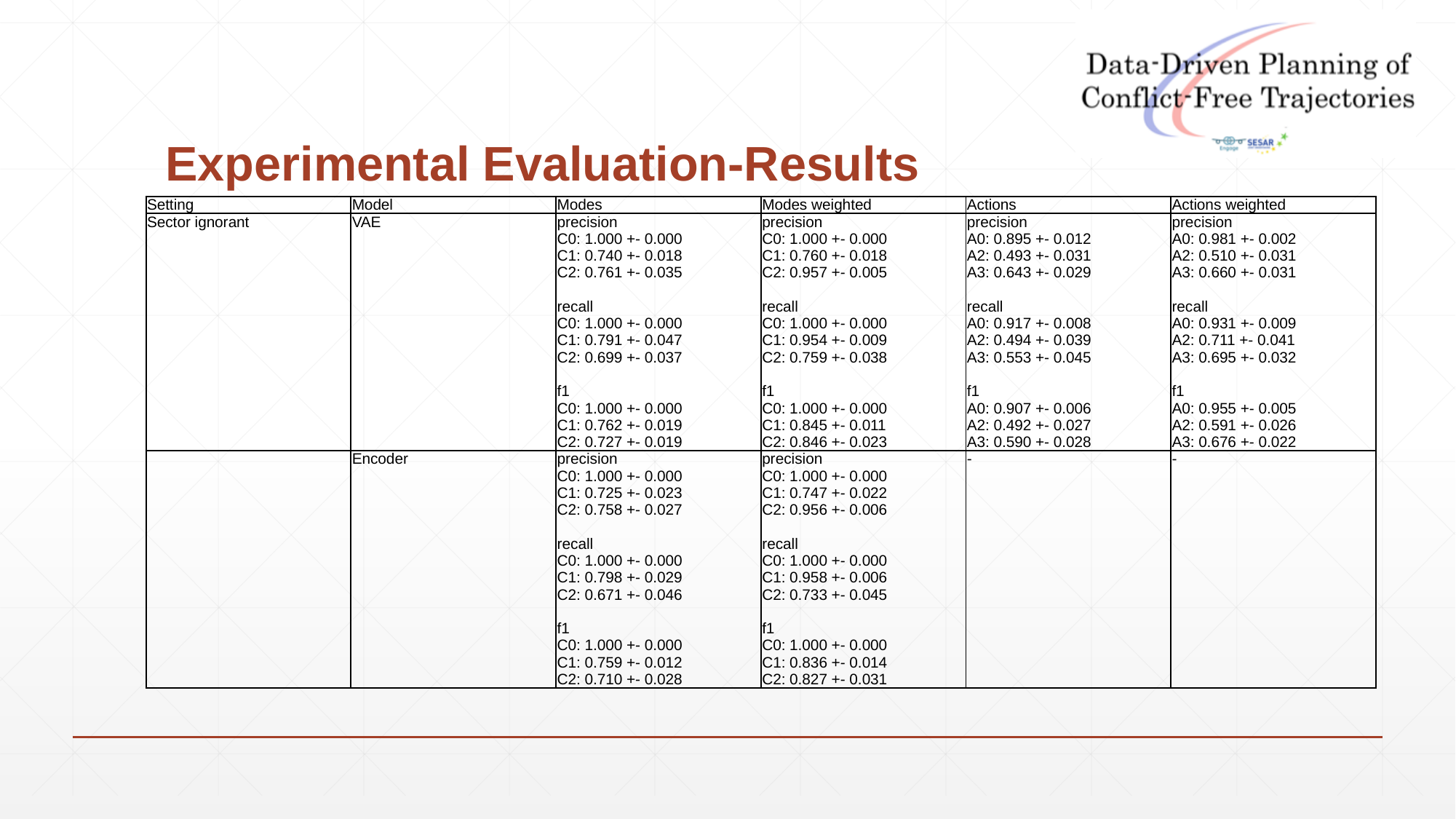

# Experimental Evaluation-Results
| Setting | Model | Modes | Modes weighted | Actions | Actions weighted |
| --- | --- | --- | --- | --- | --- |
| Sector ignorant | VAE | precision C0: 1.000 +- 0.000 C1: 0.740 +- 0.018 C2: 0.761 +- 0.035 recall C0: 1.000 +- 0.000 C1: 0.791 +- 0.047 C2: 0.699 +- 0.037 f1 C0: 1.000 +- 0.000 C1: 0.762 +- 0.019 C2: 0.727 +- 0.019 | precision C0: 1.000 +- 0.000 C1: 0.760 +- 0.018 C2: 0.957 +- 0.005 recall C0: 1.000 +- 0.000 C1: 0.954 +- 0.009 C2: 0.759 +- 0.038 f1 C0: 1.000 +- 0.000 C1: 0.845 +- 0.011 C2: 0.846 +- 0.023 | precision A0: 0.895 +- 0.012 A2: 0.493 +- 0.031 A3: 0.643 +- 0.029 recall A0: 0.917 +- 0.008 A2: 0.494 +- 0.039 A3: 0.553 +- 0.045 f1 A0: 0.907 +- 0.006 A2: 0.492 +- 0.027 A3: 0.590 +- 0.028 | precision A0: 0.981 +- 0.002 A2: 0.510 +- 0.031 A3: 0.660 +- 0.031 recall A0: 0.931 +- 0.009 A2: 0.711 +- 0.041 A3: 0.695 +- 0.032 f1 A0: 0.955 +- 0.005 A2: 0.591 +- 0.026 A3: 0.676 +- 0.022 |
|  | Encoder | precision C0: 1.000 +- 0.000 C1: 0.725 +- 0.023 C2: 0.758 +- 0.027 recall C0: 1.000 +- 0.000 C1: 0.798 +- 0.029 C2: 0.671 +- 0.046 f1 C0: 1.000 +- 0.000 C1: 0.759 +- 0.012 C2: 0.710 +- 0.028 | precision C0: 1.000 +- 0.000 C1: 0.747 +- 0.022 C2: 0.956 +- 0.006 recall C0: 1.000 +- 0.000 C1: 0.958 +- 0.006 C2: 0.733 +- 0.045 f1 C0: 1.000 +- 0.000 C1: 0.836 +- 0.014 C2: 0.827 +- 0.031 | - | - |